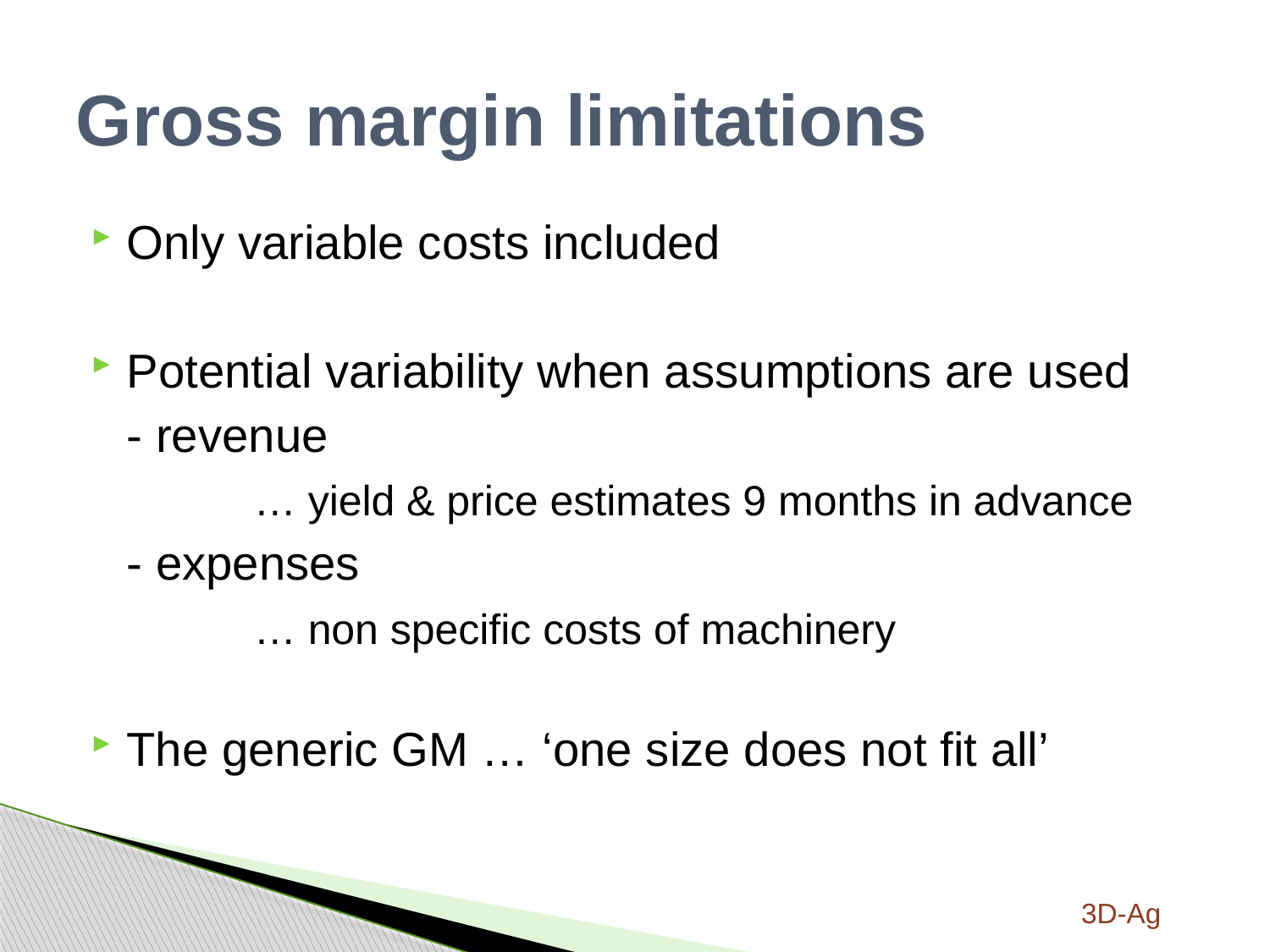

# Gross margin limitations
Only variable costs included

Potential variability when assumptions are used
	- revenue
	 	… yield & price estimates 9 months in advance
	- expenses
		… non specific costs of machinery

The generic GM … ‘one size does not fit all’

3D-Ag